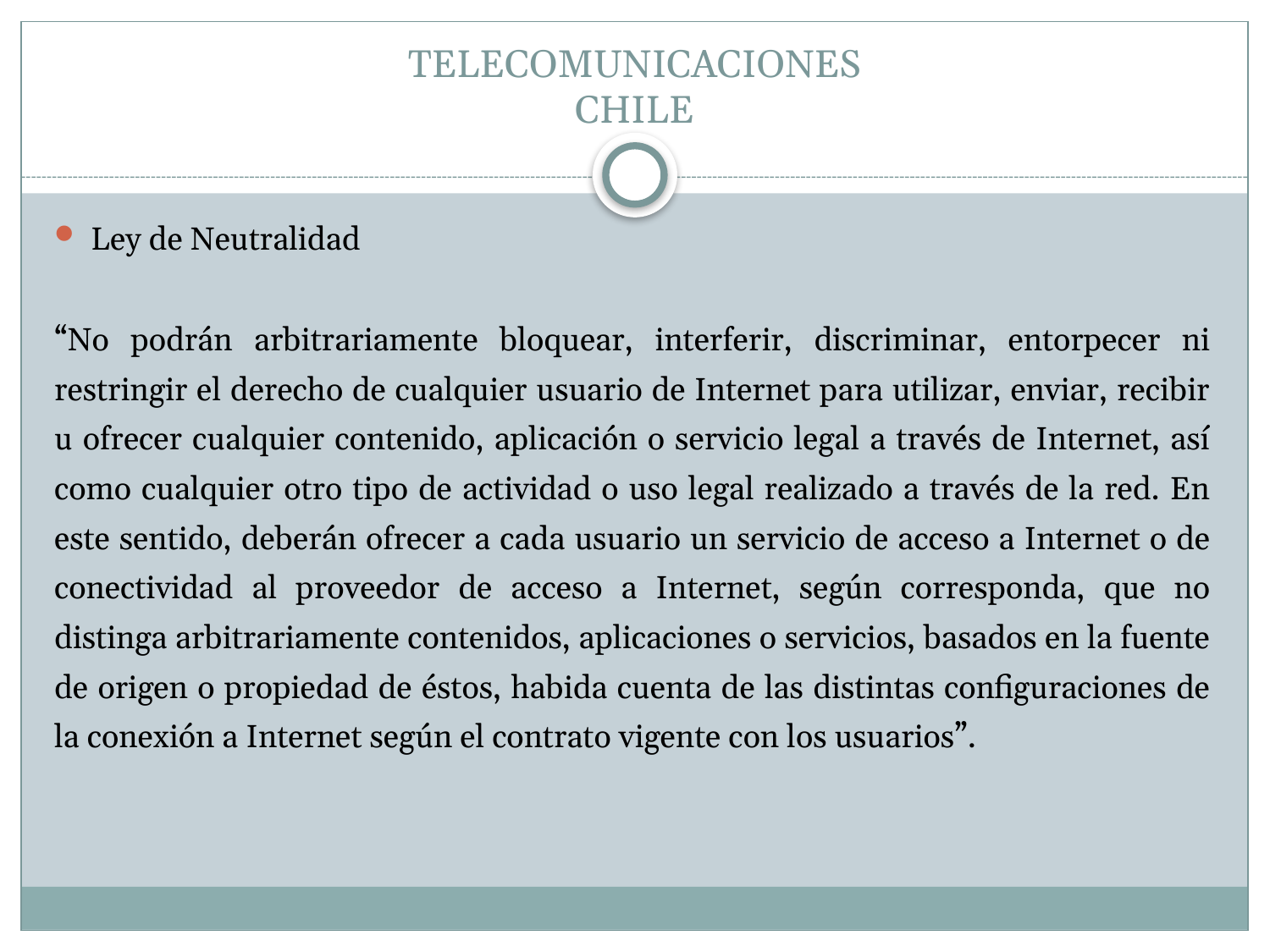

# TELECOMUNICACIONES CHILE
Ley de Neutralidad

“No podrán arbitrariamente bloquear, interferir, discriminar, entorpecer ni restringir el derecho de cualquier usuario de Internet para utilizar, enviar, recibir u ofrecer cualquier contenido, aplicación o servicio legal a través de Internet, así como cualquier otro tipo de actividad o uso legal realizado a través de la red. En este sentido, deberán ofrecer a cada usuario un servicio de acceso a Internet o de conectividad al proveedor de acceso a Internet, según corresponda, que no distinga arbitrariamente contenidos, aplicaciones o servicios, basados en la fuente de origen o propiedad de éstos, habida cuenta de las distintas configuraciones de la conexión a Internet según el contrato vigente con los usuarios”.